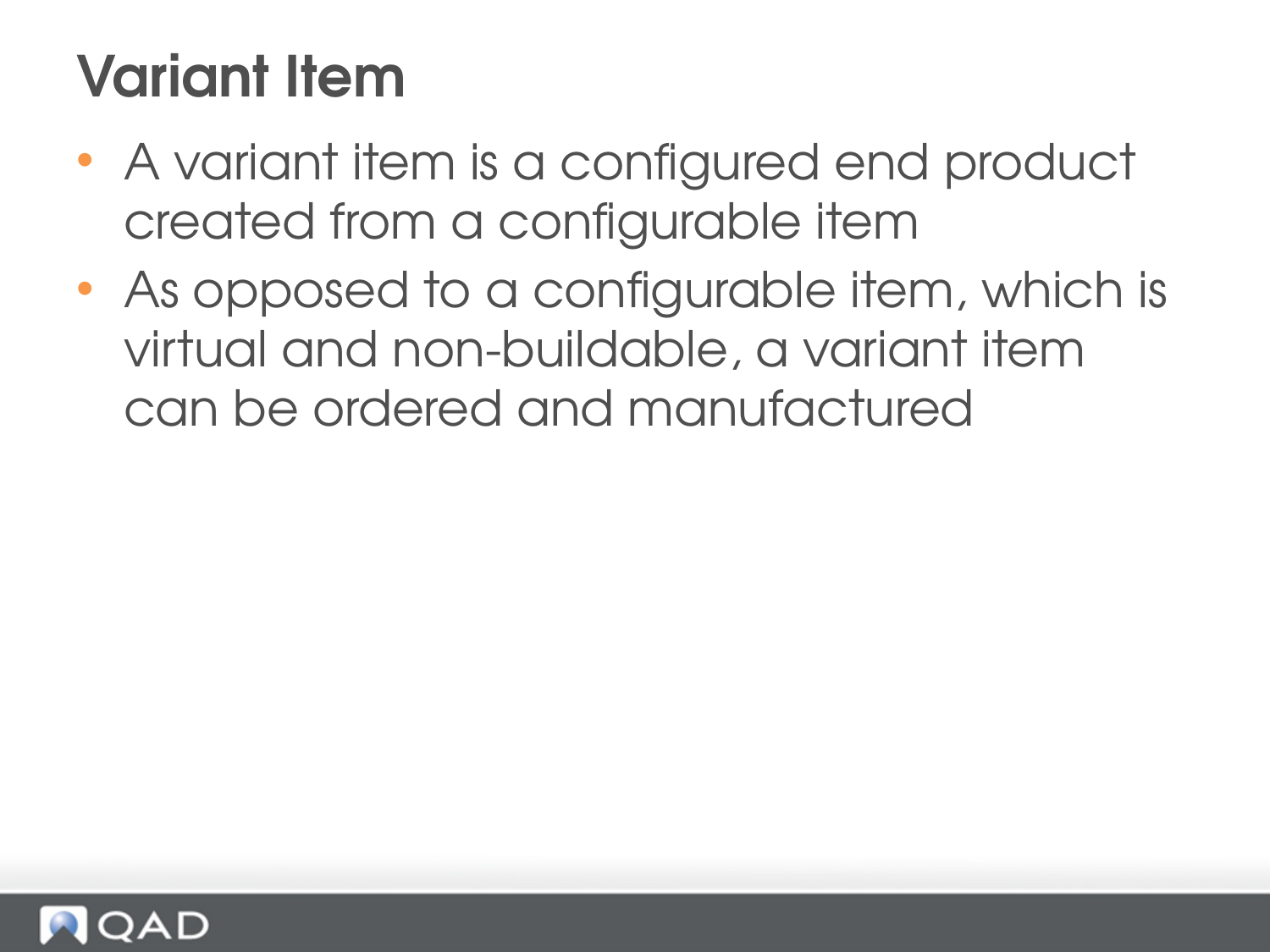

# Variant Item
A variant item is a configured end product created from a configurable item
As opposed to a configurable item, which is virtual and non-buildable, a variant item can be ordered and manufactured